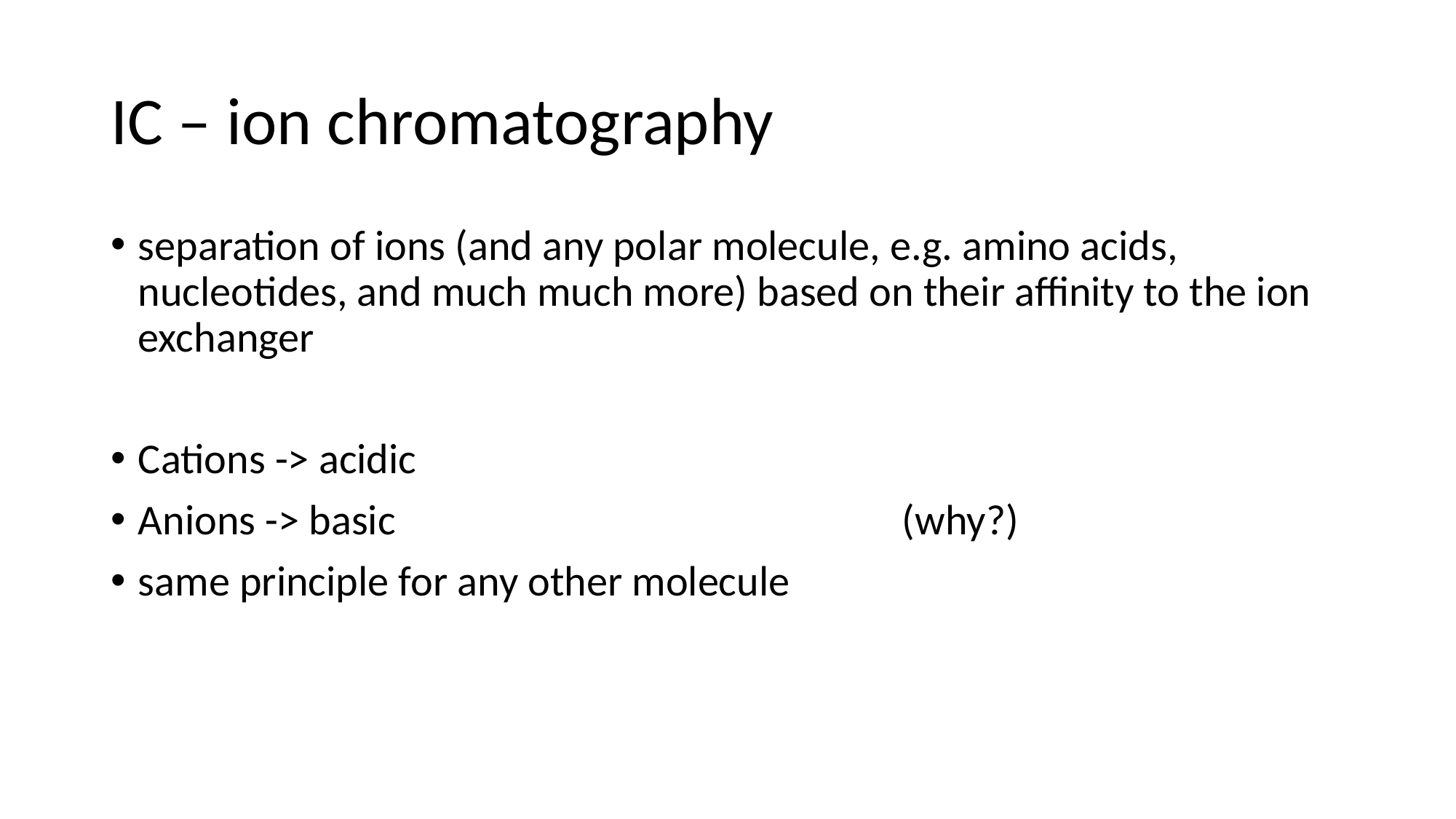

# IC – ion chromatography
separation of ions (and any polar molecule, e.g. amino acids, nucleotides, and much much more) based on their affinity to the ion exchanger

Cations -> acidic
Anions -> basic					(why?)
same principle for any other molecule